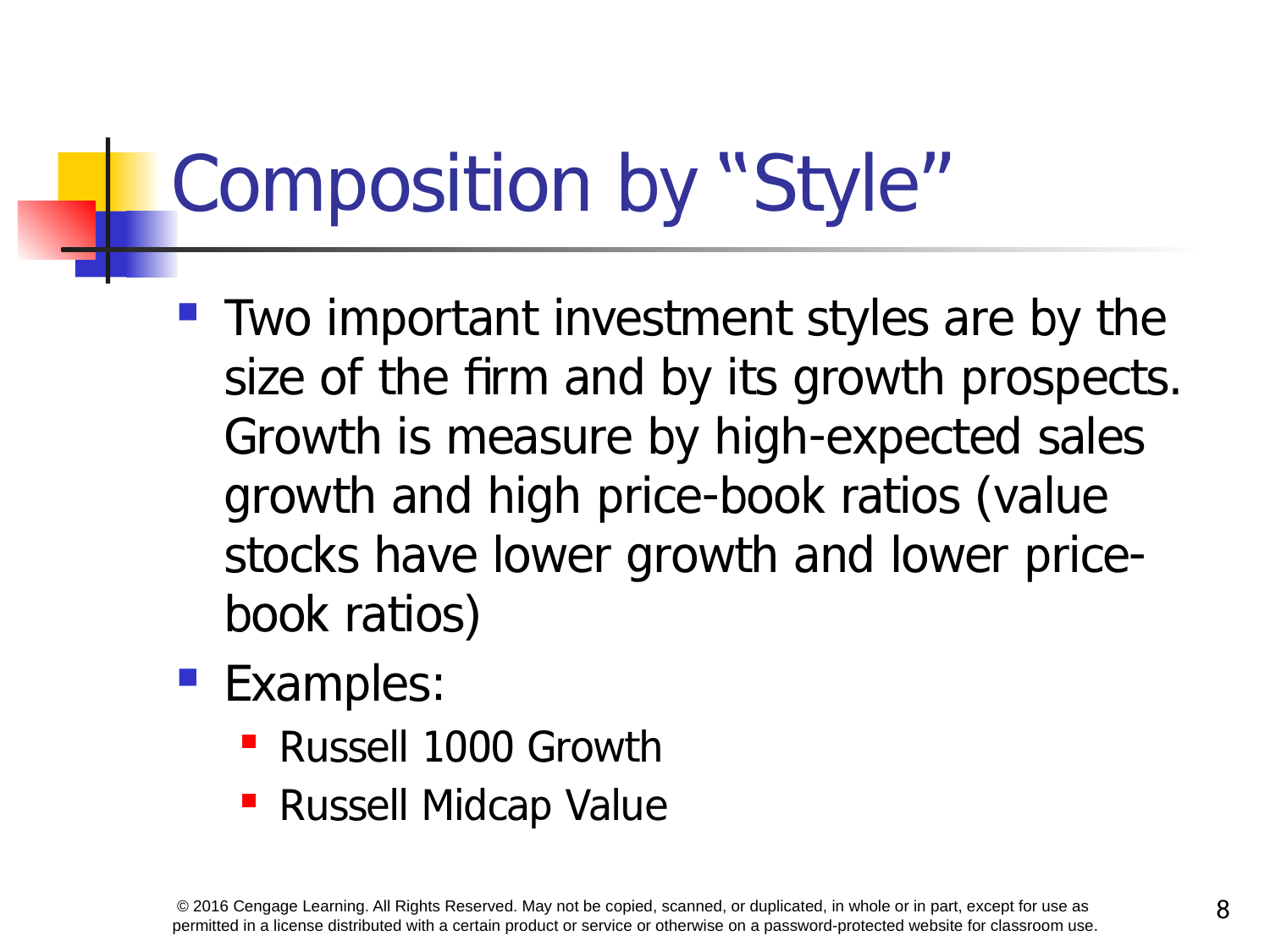

# Composition by “Style”
Two important investment styles are by the size of the firm and by its growth prospects.  Growth is measure by high-expected sales growth and high price-book ratios (value stocks have lower growth and lower price-book ratios)
Examples:
Russell 1000 Growth
Russell Midcap Value
8